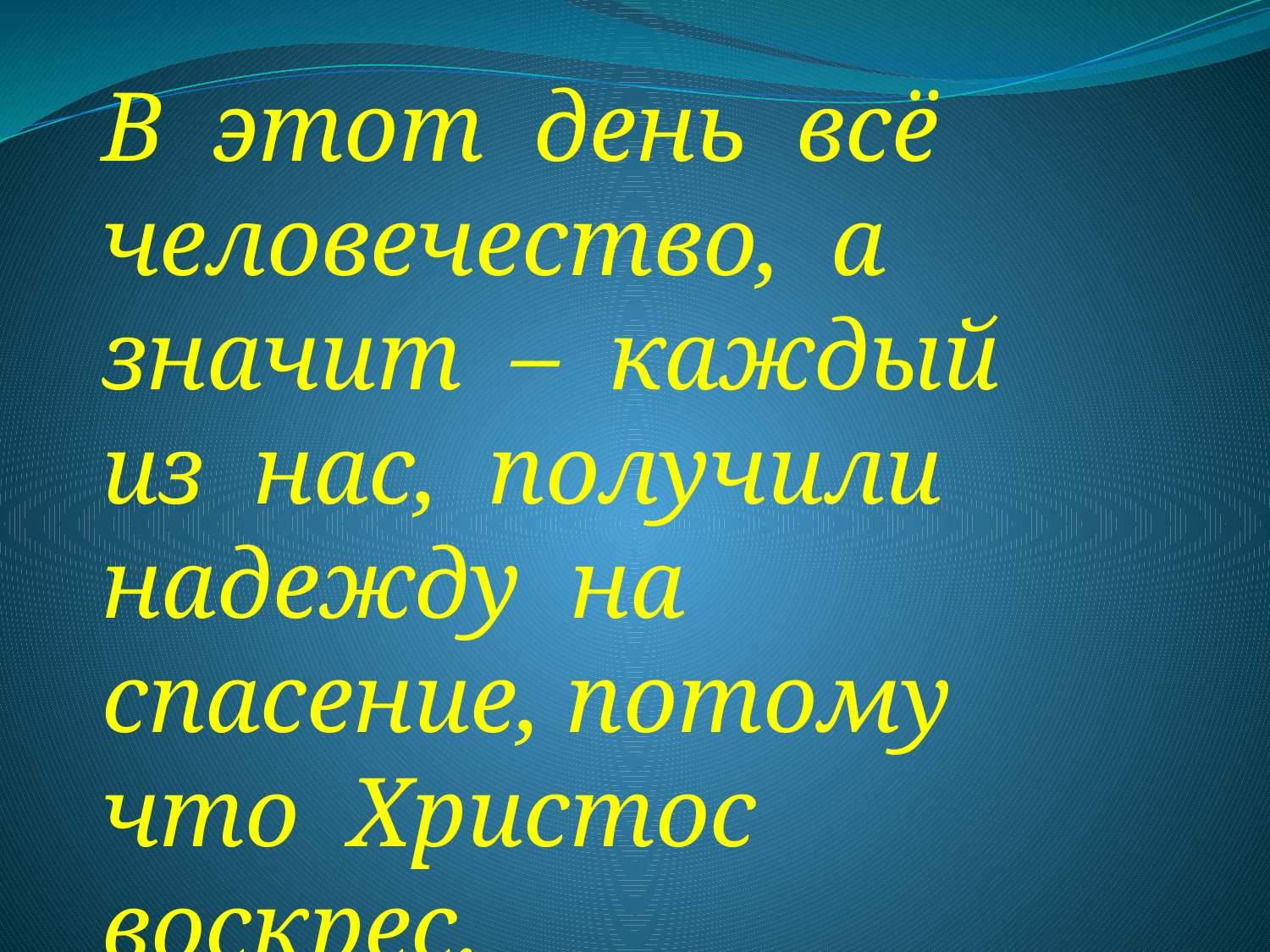

В  этот  день  всё  человечество,  а значит  –  каждый  из  нас,  получили  надежду  на  спасение, потому  что  Христос воскрес.